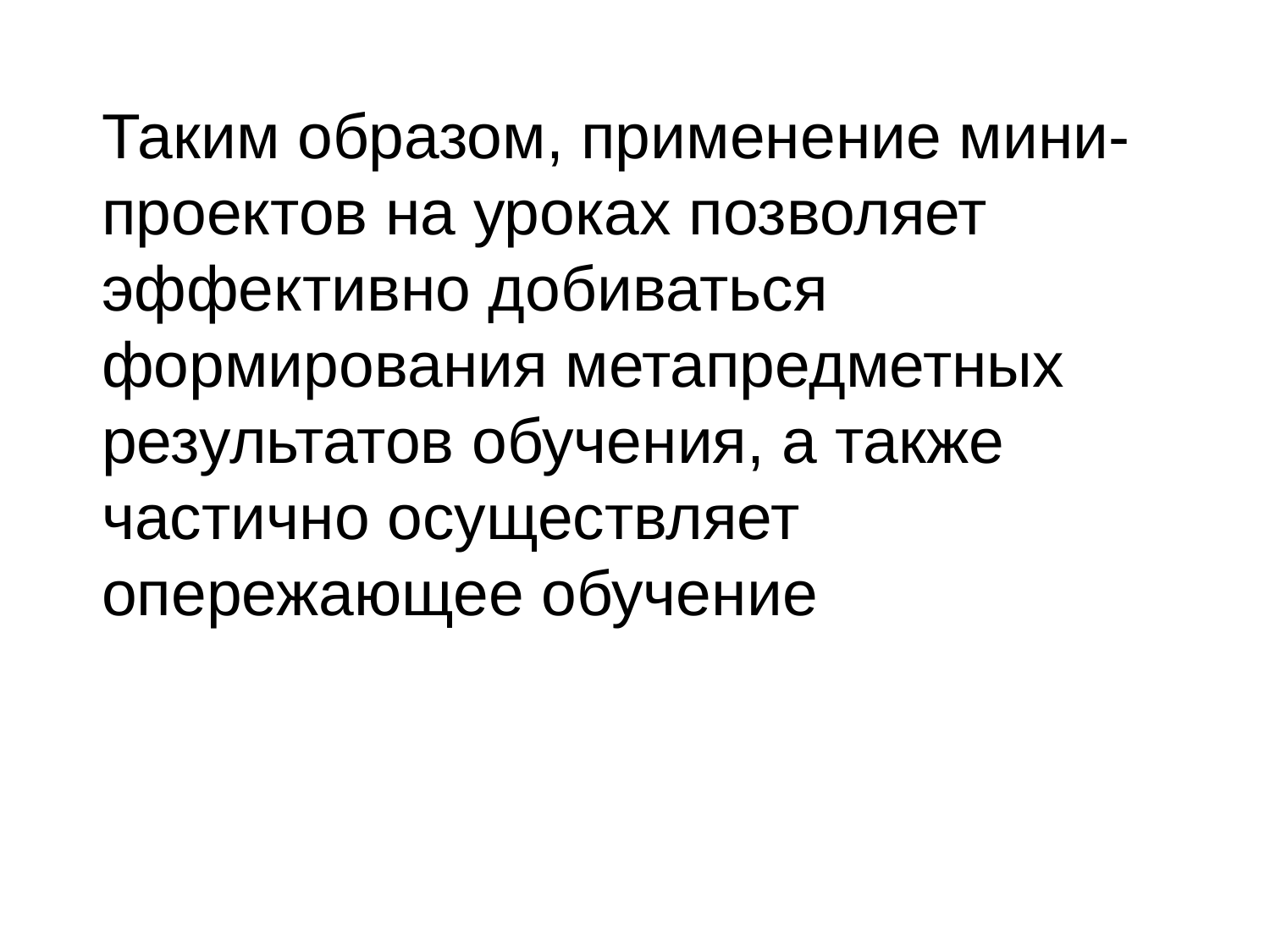

Таким образом, применение мини-проектов на уроках позволяет эффективно добиваться формирования метапредметных результатов обучения, а также частично осуществляет опережающее обучение